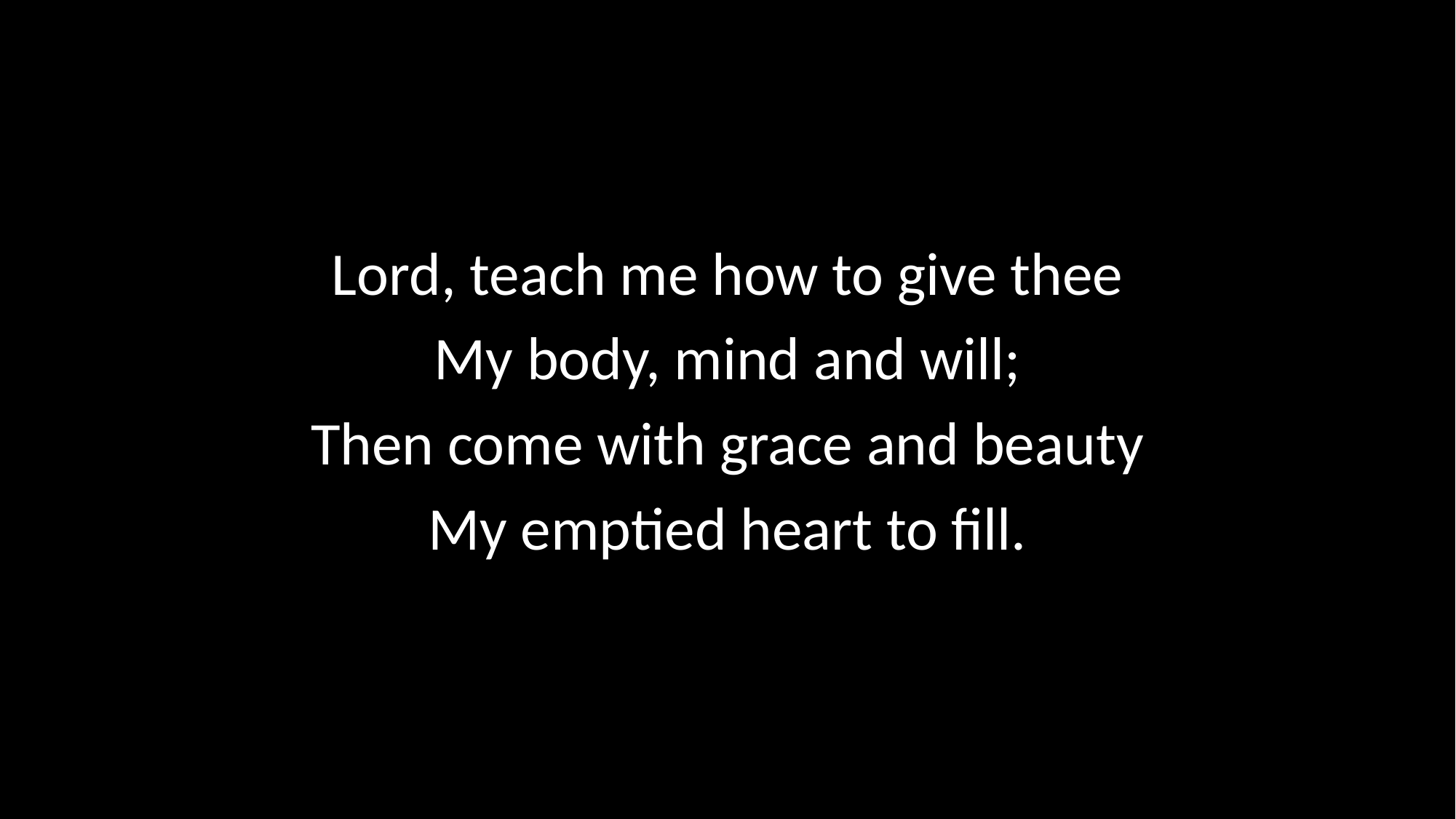

Lord, teach me how to give thee
My body, mind and will;
Then come with grace and beauty
My emptied heart to fill.